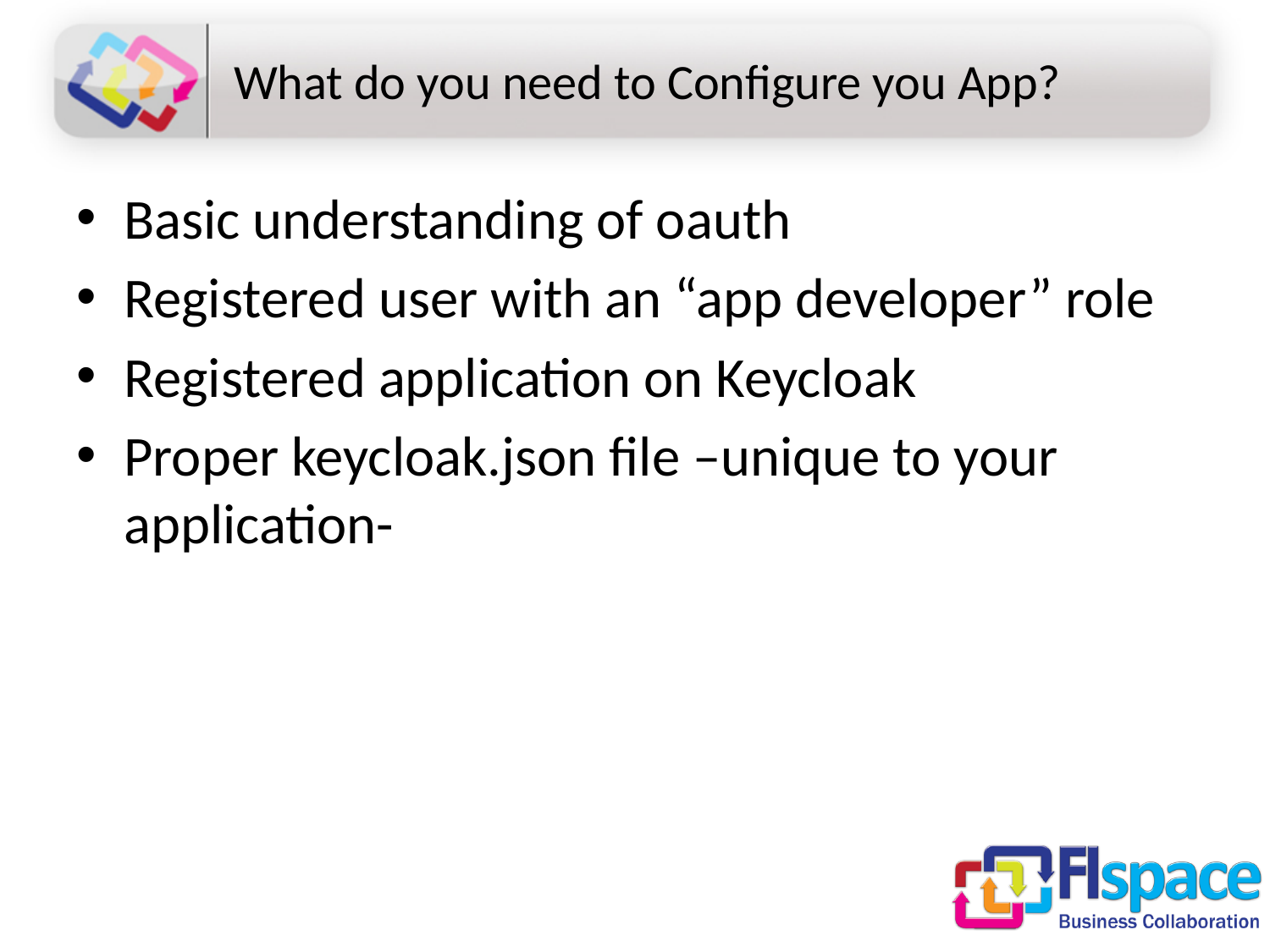

# What do you need to Configure you App?
Basic understanding of oauth
Registered user with an “app developer” role
Registered application on Keycloak
Proper keycloak.json file –unique to your application-